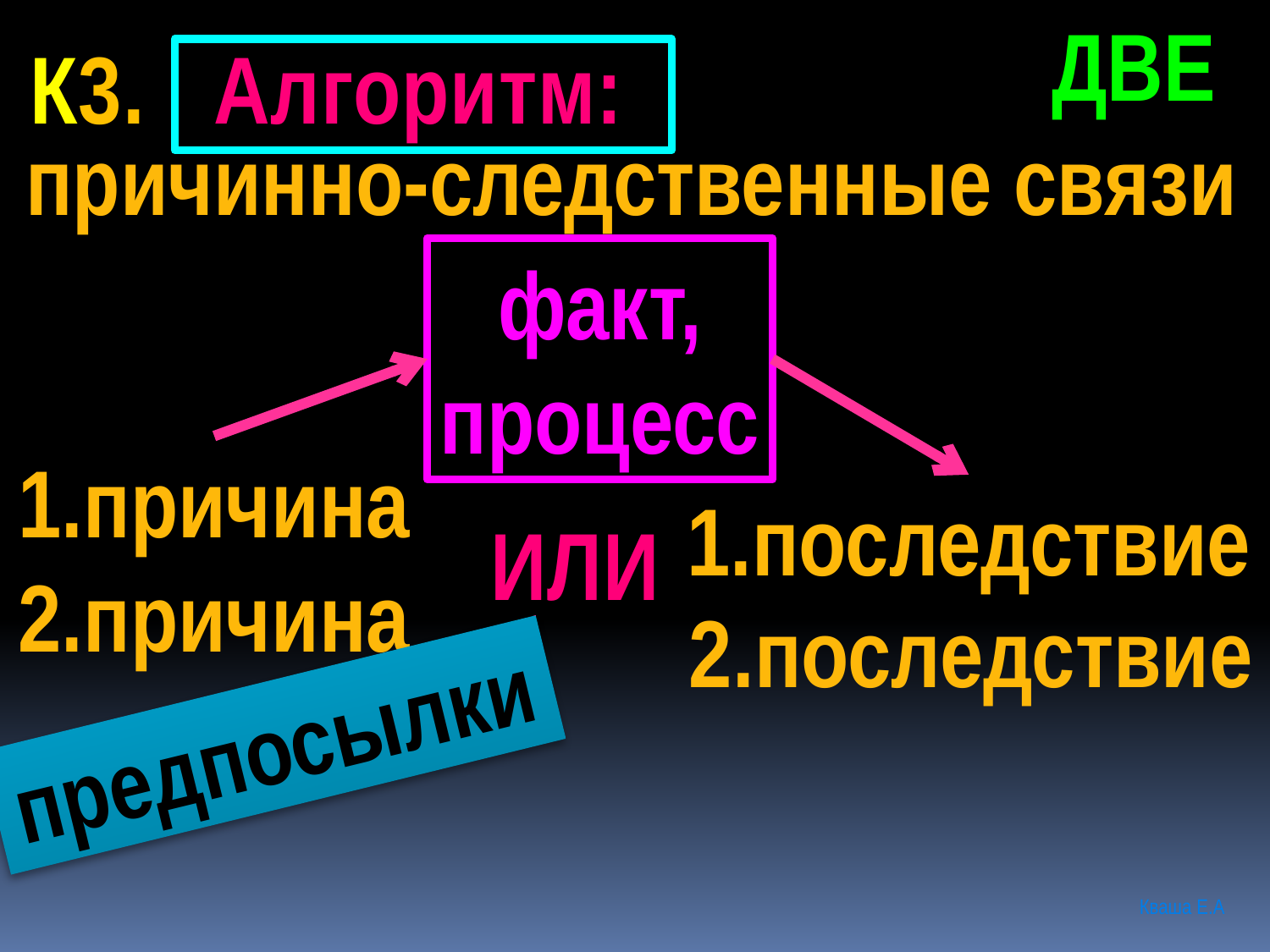

ДВЕ
причинно-следственные связи
К3.   Алгоритм:

факт,
процесс
1.причина
2.причина
1.последствие
ИЛИ
2.последствие
предпосылки
Кваша Е.А